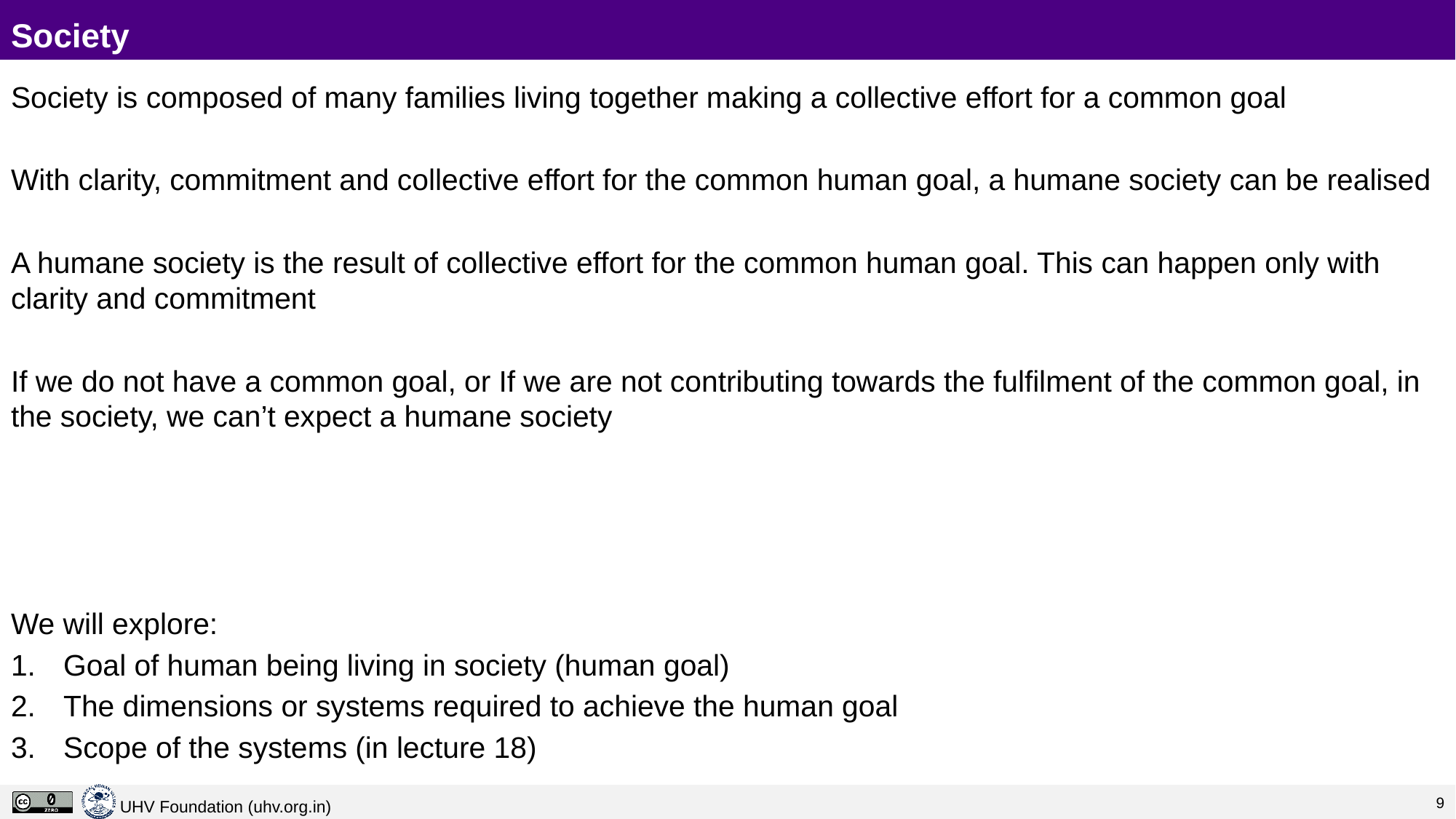

# Society
Society is composed of many families living together making a collective effort for a common goal

With clarity, commitment and collective effort for the common human goal, a humane society can be realised

A humane society is the result of collective effort for the common human goal. This can happen only with clarity and commitment

If we do not have a common goal, or If we are not contributing towards the fulfilment of the common goal, in the society, we can’t expect a humane society

We will explore:
Goal of human being living in society (human goal)
The dimensions or systems required to achieve the human goal
Scope of the systems (in lecture 18)